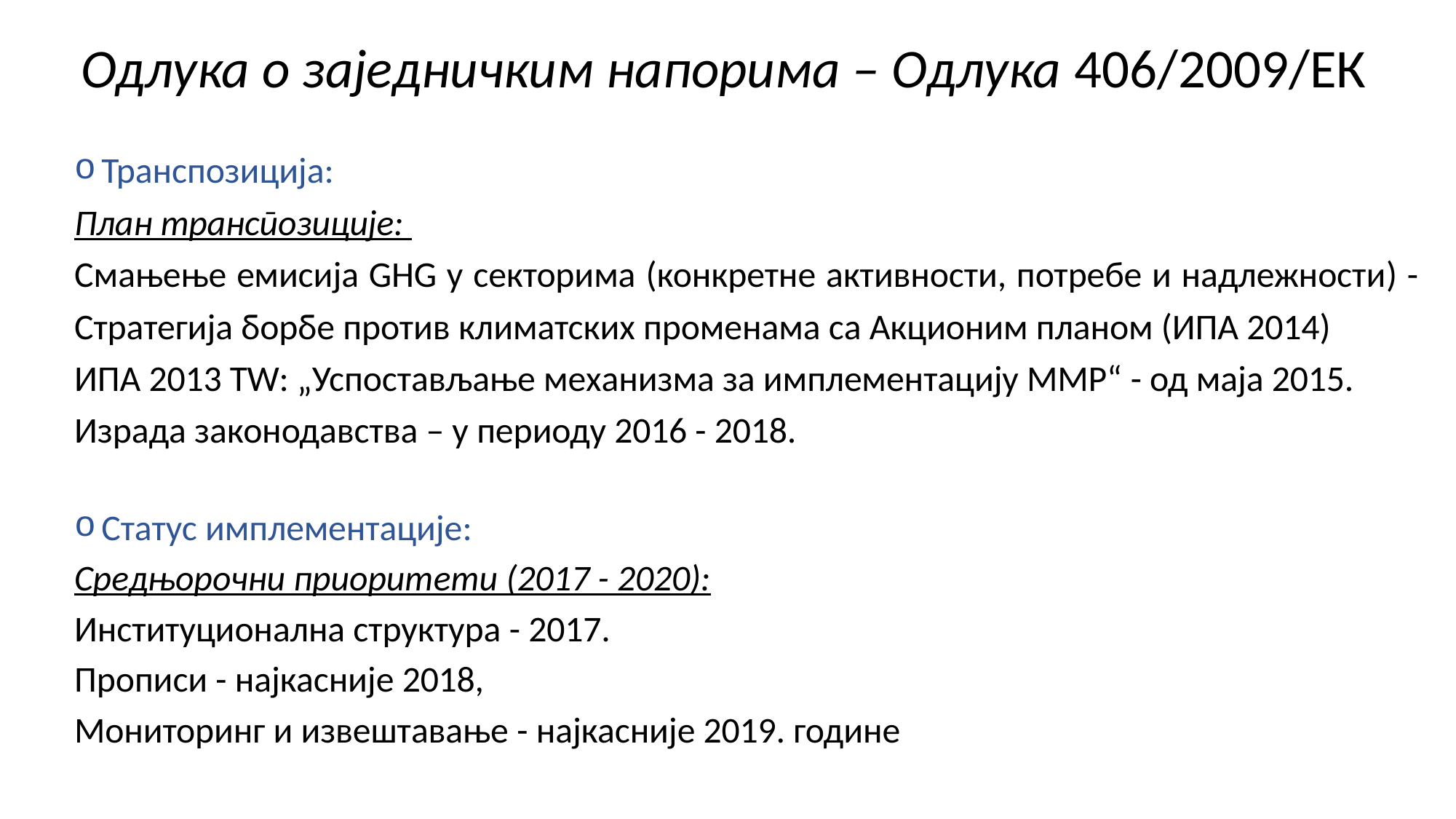

# Одлука о заједничким напорима – Одлука 406/2009/ЕК
Транспозиција:
План транспозиције:
Смањење емисија GHG у секторима (конкретне активности, потребе и надлежности) - Стратегија борбе против климатских променама са Акционим планом (ИПА 2014)
ИПА 2013 TW: „Успостављање механизма за имплементацију ММР“ - од маја 2015.
Израда законодавства – у периоду 2016 - 2018.

Статус имплементације:
Средњорочни приоритети (2017 - 2020):
Институционална структура - 2017.
Прописи - најкасније 2018,
Мониторинг и извештавање - најкасније 2019. године